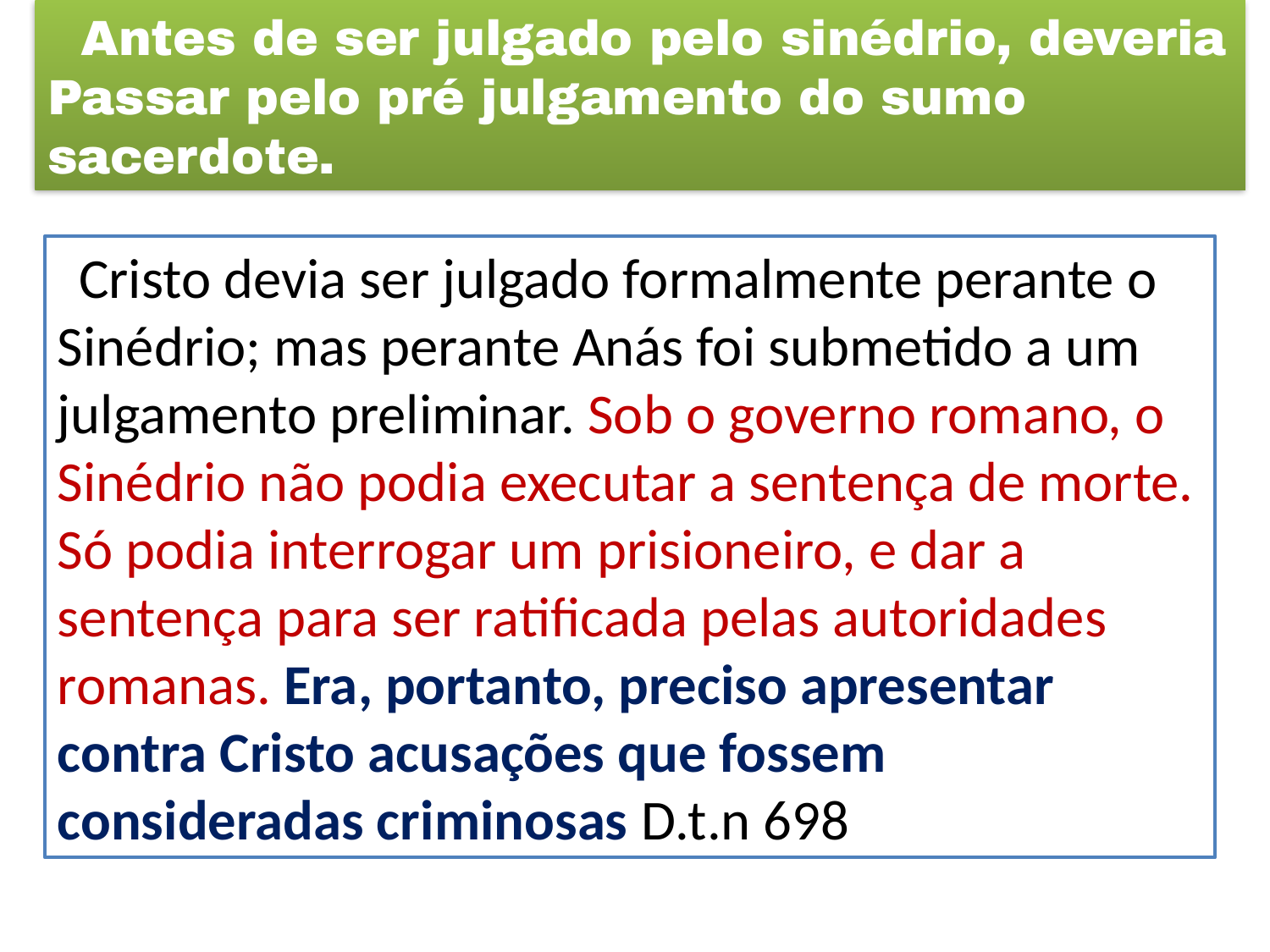

Antes de ser julgado pelo sinédrio, deveria
Passar pelo pré julgamento do sumo sacerdote.
   Cristo devia ser julgado formalmente perante o Sinédrio; mas perante Anás foi submetido a um julgamento preliminar. Sob o governo romano, o Sinédrio não podia executar a sentença de morte. Só podia interrogar um prisioneiro, e dar a sentença para ser ratificada pelas autoridades romanas. Era, portanto, preciso apresentar contra Cristo acusações que fossem consideradas criminosas D.t.n 698